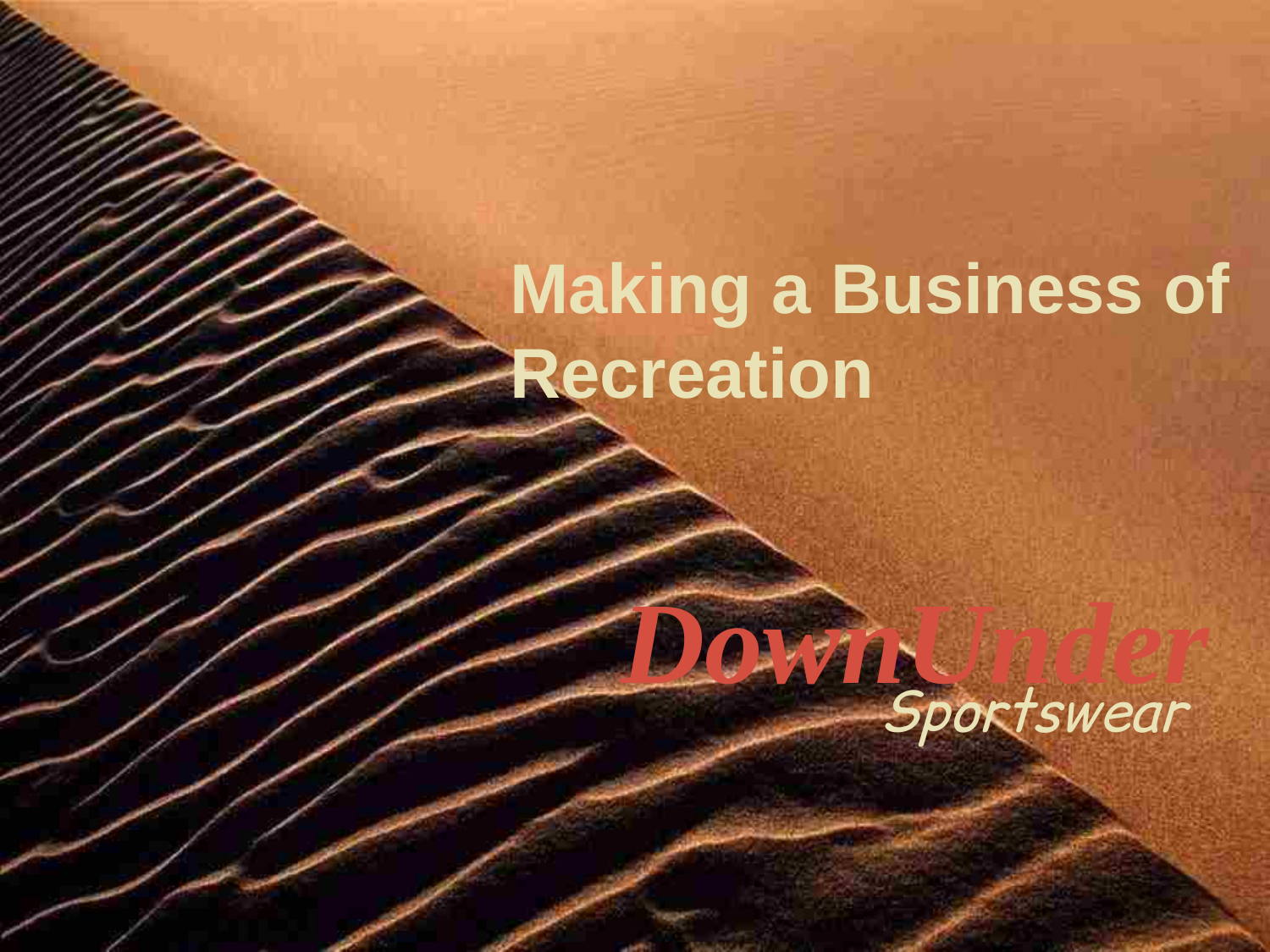

# Making a Business of Recreation
DownUnder
Sportswear